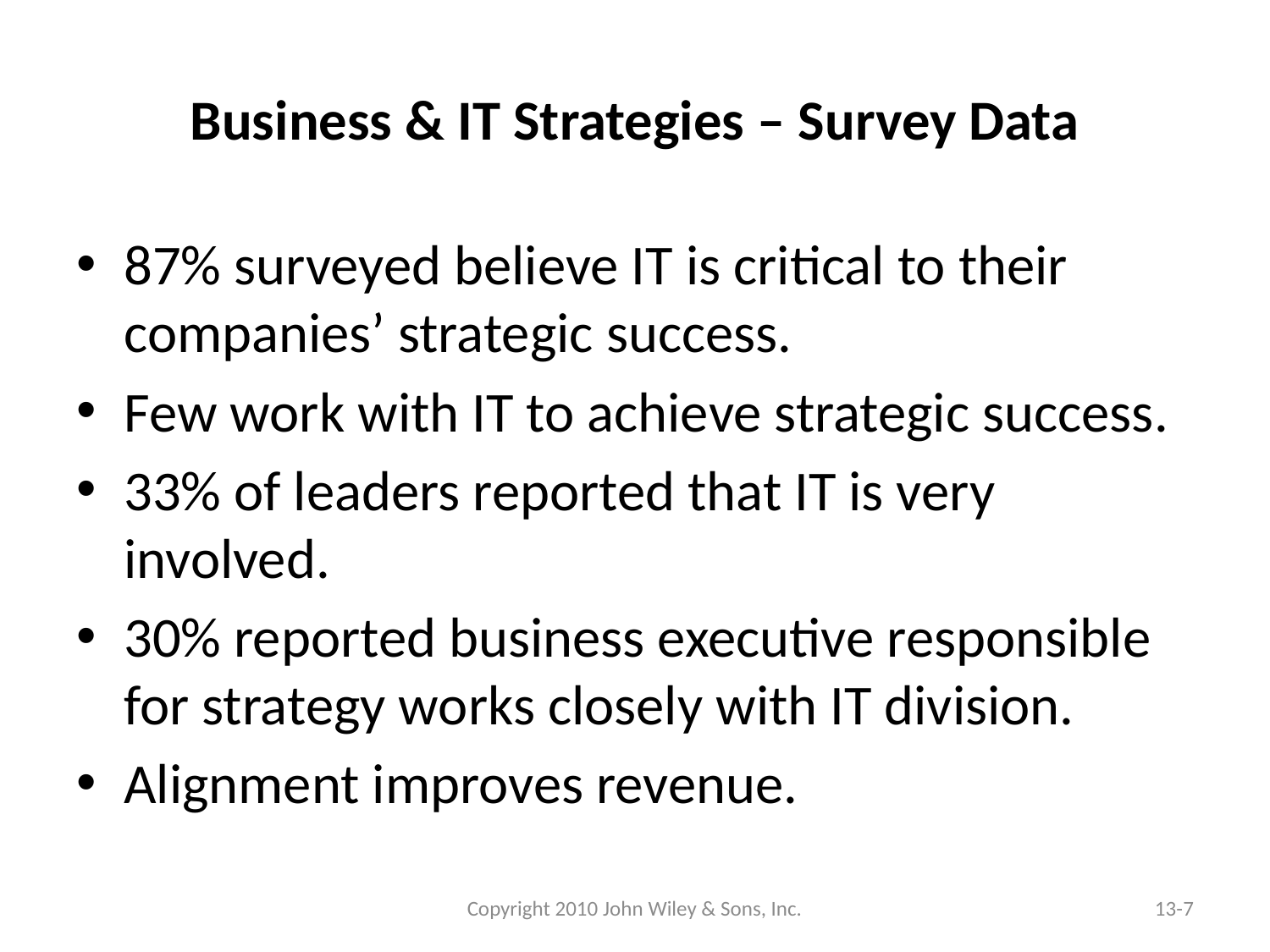

# Business & IT Strategies – Survey Data
87% surveyed believe IT is critical to their companies’ strategic success.
Few work with IT to achieve strategic success.
33% of leaders reported that IT is very involved.
30% reported business executive responsible for strategy works closely with IT division.
Alignment improves revenue.
Copyright 2010 John Wiley & Sons, Inc.
13-7